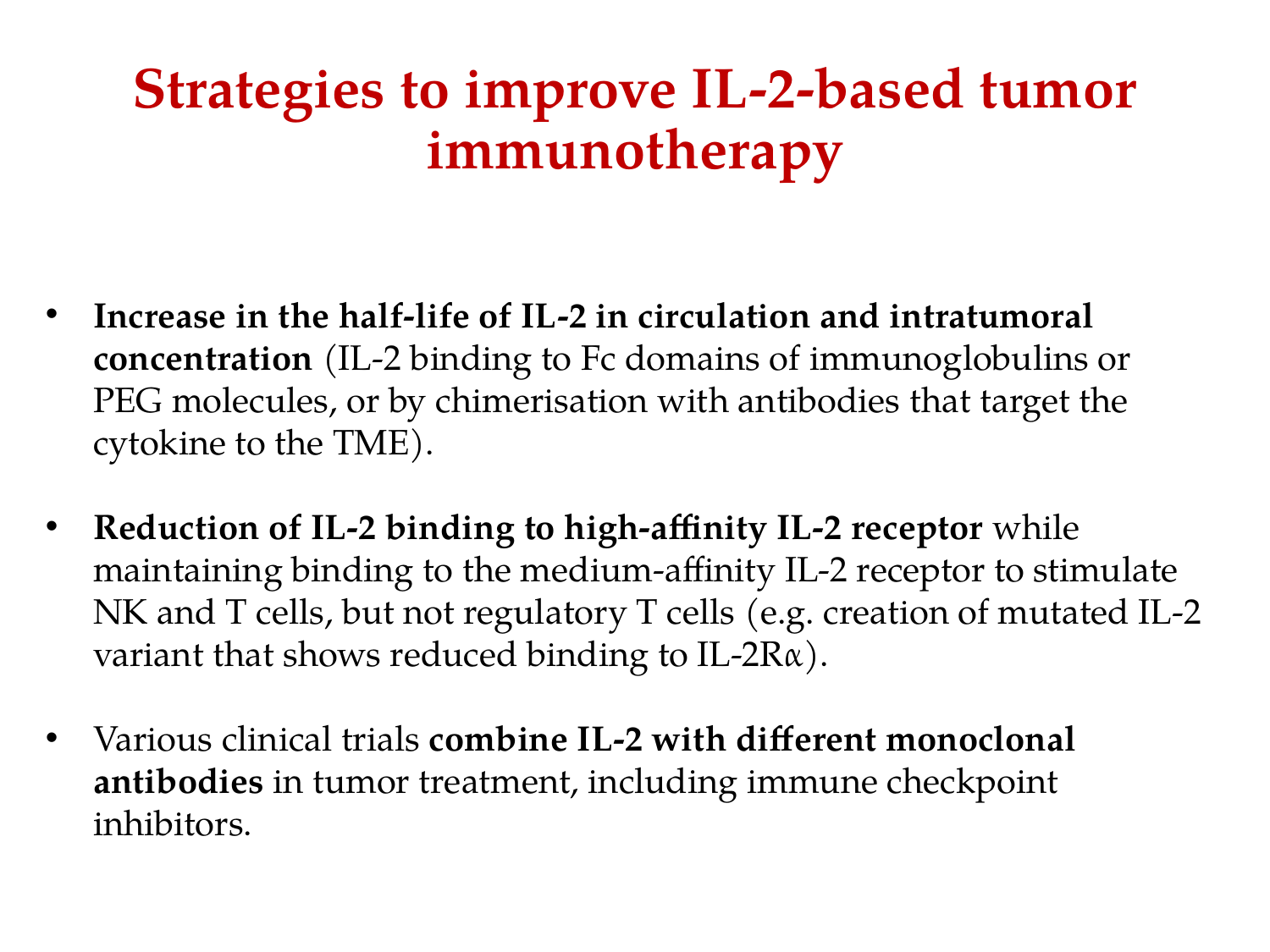

# Strategies to improve IL-2-based tumor immunotherapy
Increase in the half-life of IL-2 in circulation and intratumoral concentration (IL-2 binding to Fc domains of immunoglobulins or PEG molecules, or by chimerisation with antibodies that target the cytokine to the TME).

Reduction of IL-2 binding to high-affinity IL-2 receptor while maintaining binding to the medium-affinity IL-2 receptor to stimulate NK and T cells, but not regulatory T cells (e.g. creation of mutated IL-2 variant that shows reduced binding to IL-2Rα).

Various clinical trials combine IL-2 with different monoclonal antibodies in tumor treatment, including immune checkpoint inhibitors.